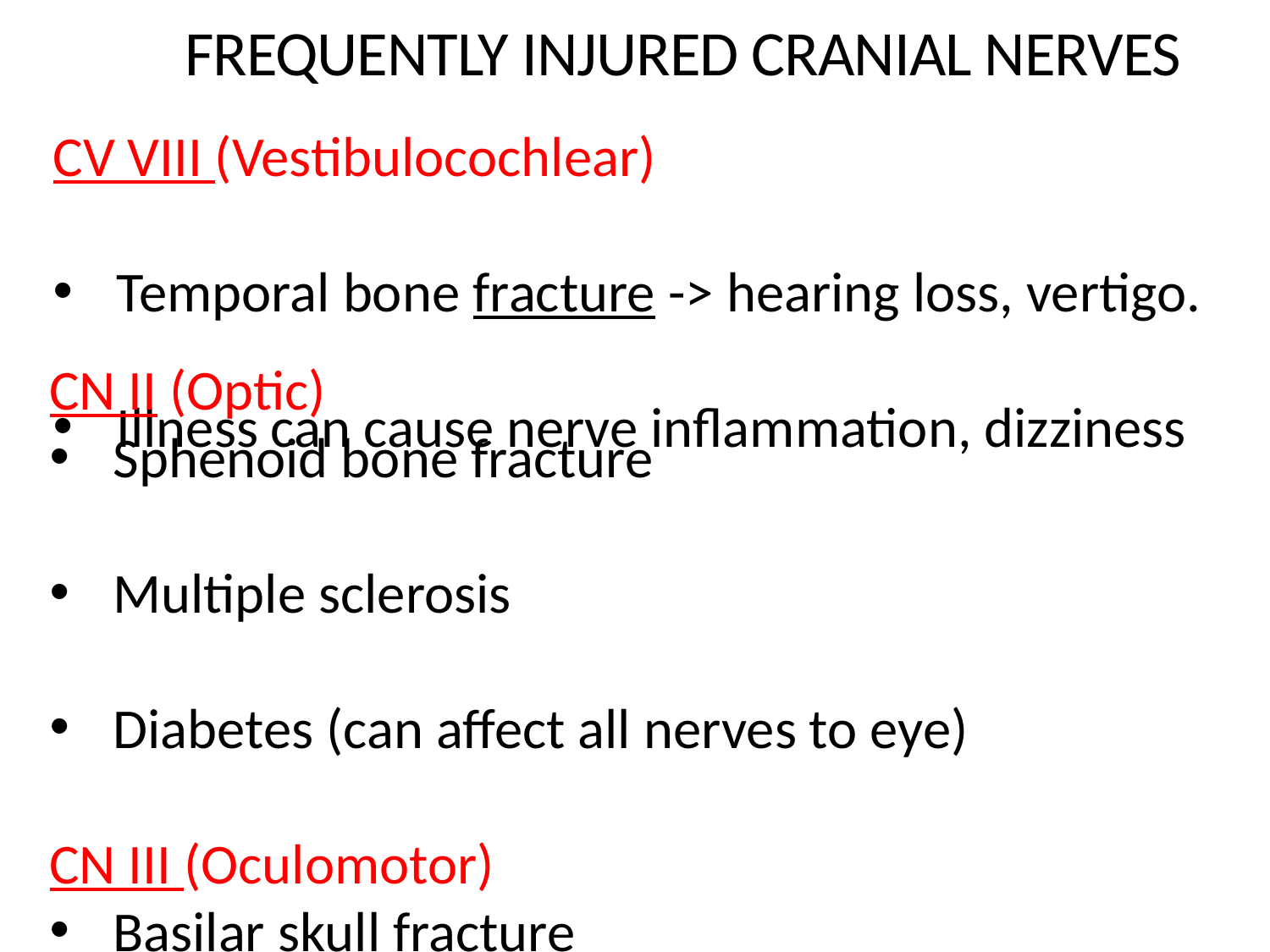

Frequently Injured Cranial Nerves
CV VIII (Vestibulocochlear)
Temporal bone fracture -> hearing loss, vertigo.
Illness can cause nerve inflammation, dizziness
CN II (Optic)
Sphenoid bone fracture
Multiple sclerosis
Diabetes (can affect all nerves to eye)

CN III (Oculomotor)
Basilar skull fracture
Eyelid droop: upper eyelid paralysis \